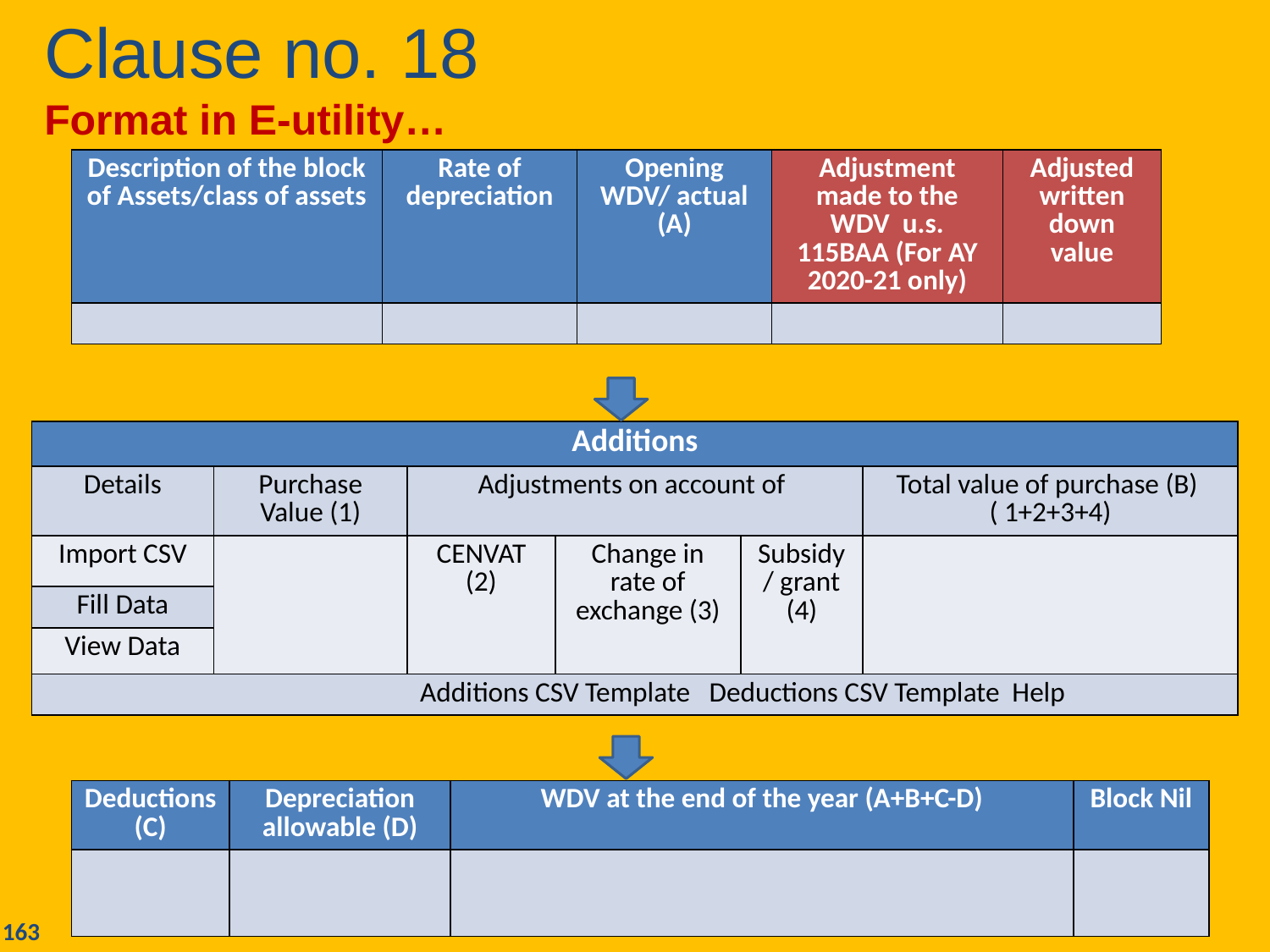

Clause no. 18
Format in E-utility…
| Description of the block of Assets/class of assets | Rate of depreciation | Opening WDV/ actual (A) | Adjustment made to the WDV u.s. 115BAA (For AY 2020-21 only) | Adjusted written down value |
| --- | --- | --- | --- | --- |
|  |  |  |  |  |

| Additions |  |  |  |  |  |
| --- | --- | --- | --- | --- | --- |
| Details | Purchase Value (1) | Adjustments on account of |  |  | Total value of purchase (B) ( 1+2+3+4) |
| Import CSV |  | CENVAT (2) | Change in rate of exchange (3) | Subsidy/ grant (4) |  |
| Fill Data |  |  |  |  |  |
| View Data |  |  |  |  |  |
| Additions CSV Template Deductions CSV Template Help |  |  |  |  |  |

| Deductions (C) | Depreciation allowable (D) | WDV at the end of the year (A+B+C-D) | Block Nil |
| --- | --- | --- | --- |
|  |  |  |  |
163